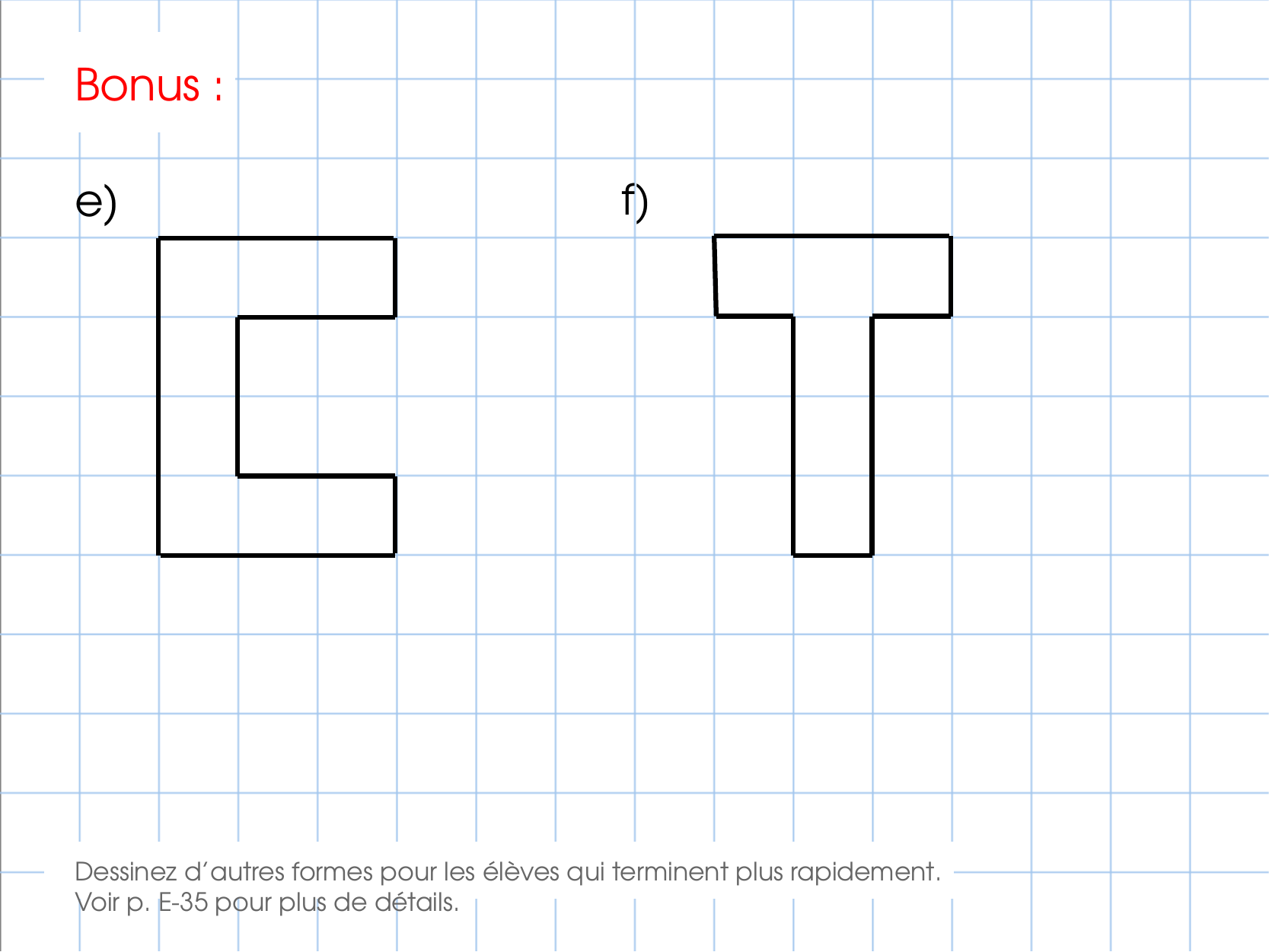

Bonus :
e)
f)

Dessinez d’autres formes pour les élèves qui terminent plus rapidement. Voir p. E-35 pour plus de détails.